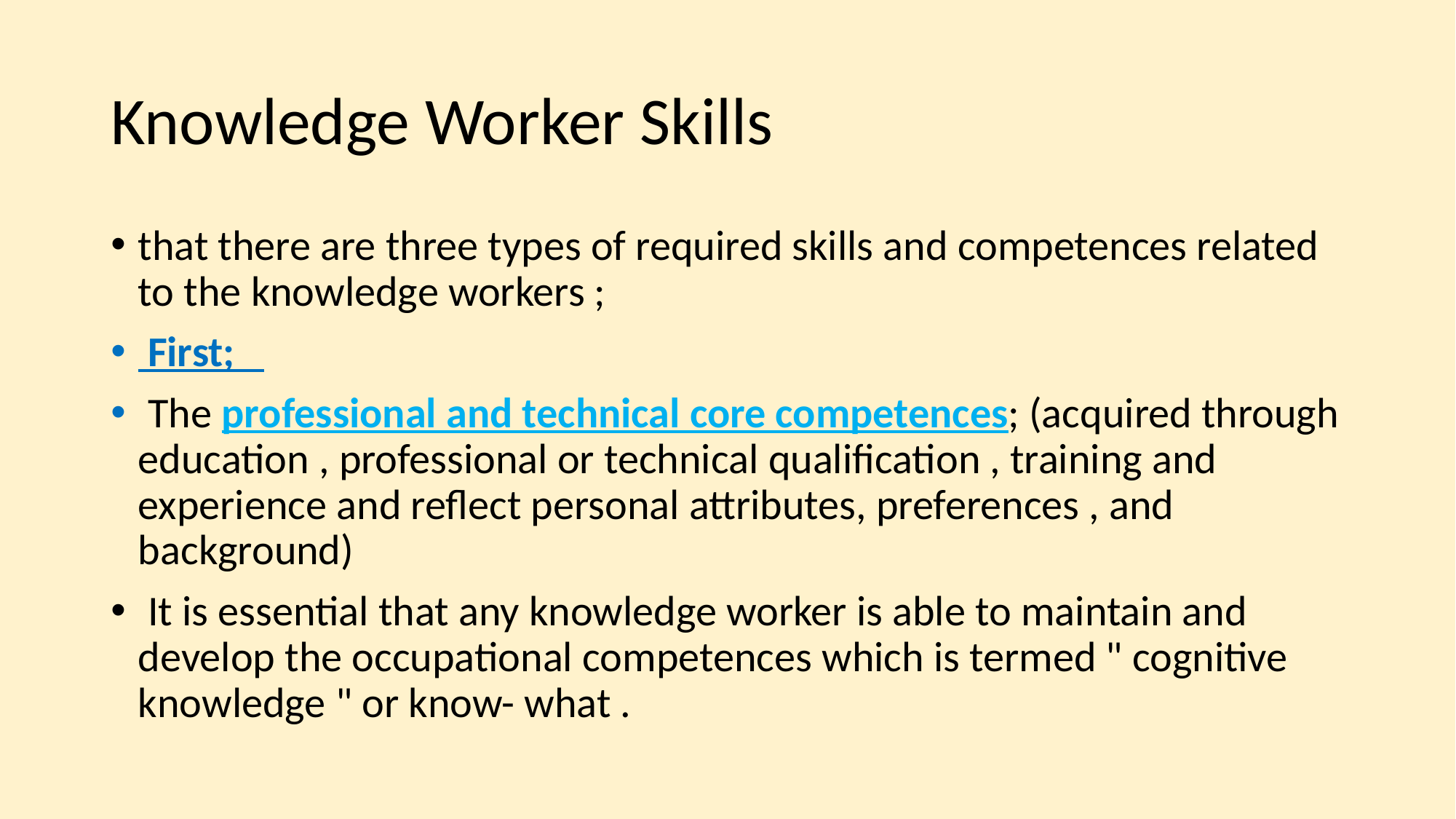

# Knowledge Worker Skills
that there are three types of required skills and competences related to the knowledge workers ;
 First;
 The professional and technical core competences; (acquired through education , professional or technical qualification , training and experience and reflect personal attributes, preferences , and background)
 It is essential that any knowledge worker is able to maintain and develop the occupational competences which is termed " cognitive knowledge " or know- what .